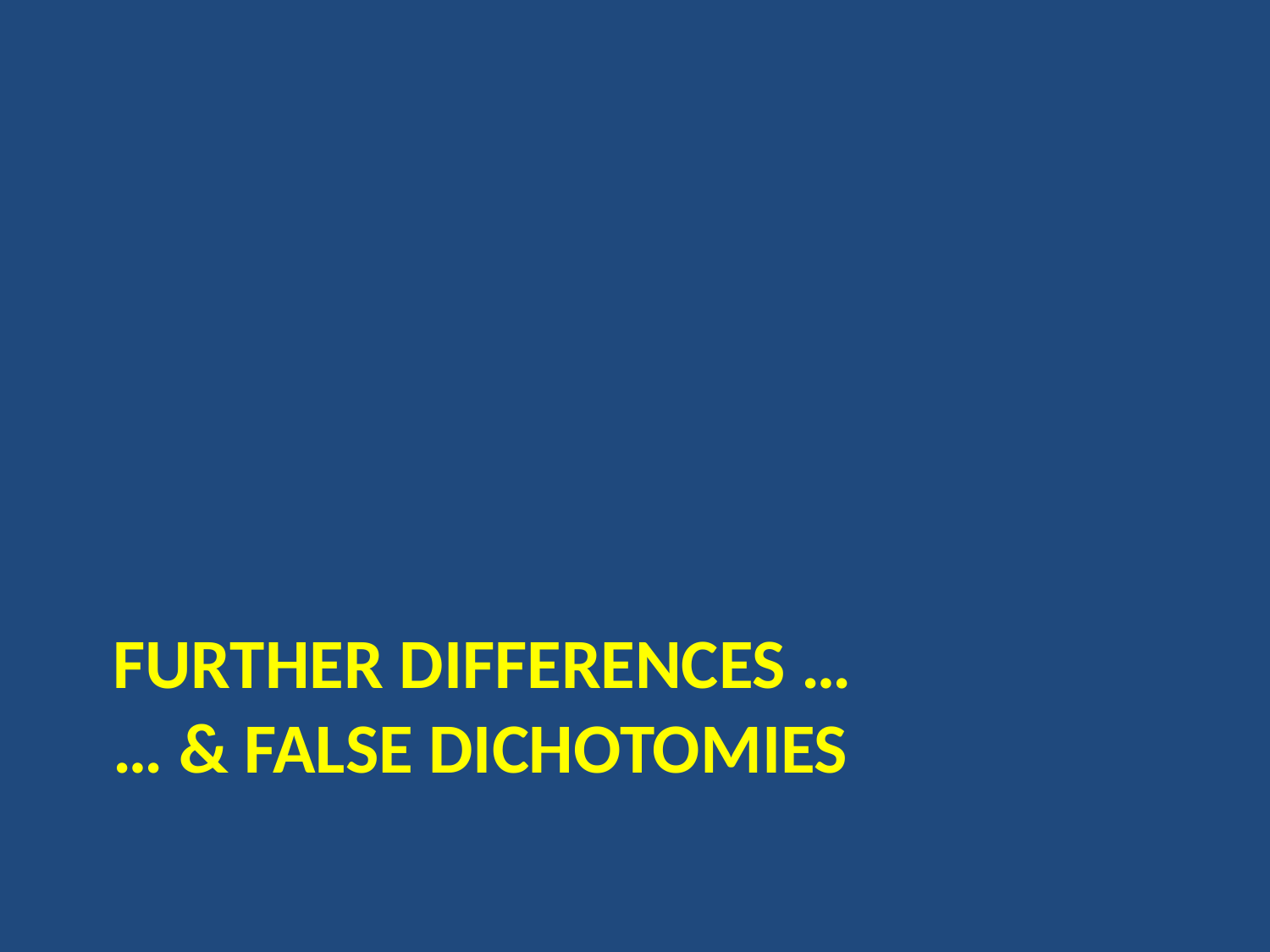

# Further differences … … & false dichotomies